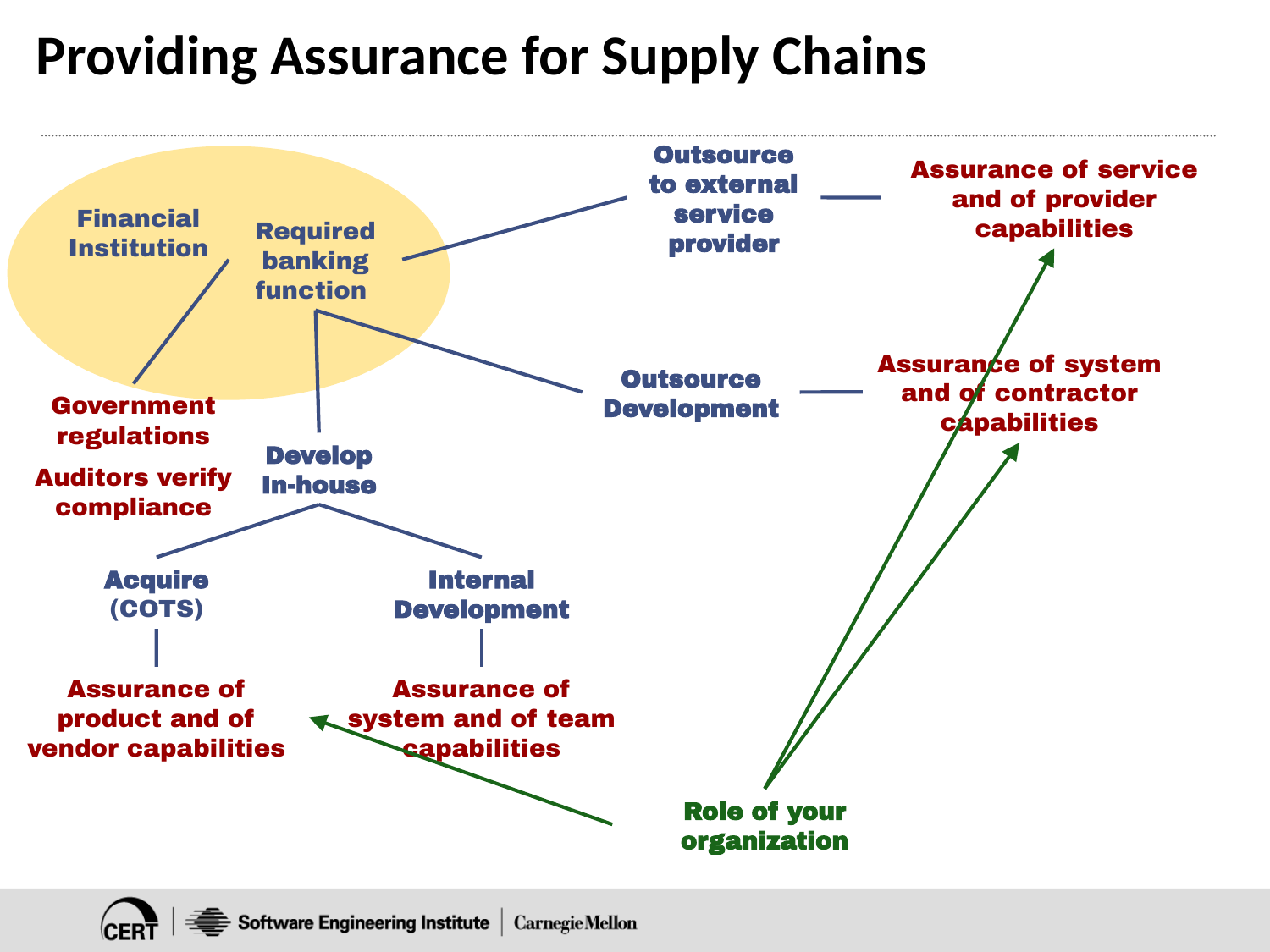

# Providing Assurance for Supply Chains
Outsource to external service provider

Financial Institution
Assurance of service and of provider capabilities
Required banking function
Assurance of system and of contractor capabilities
Outsource Development
Government regulations
Auditors verify compliance
Develop In-house
Acquire (COTS)
Assurance of product and of vendor capabilities
Internal Development
Assurance of system and of team capabilities
Role of your organization